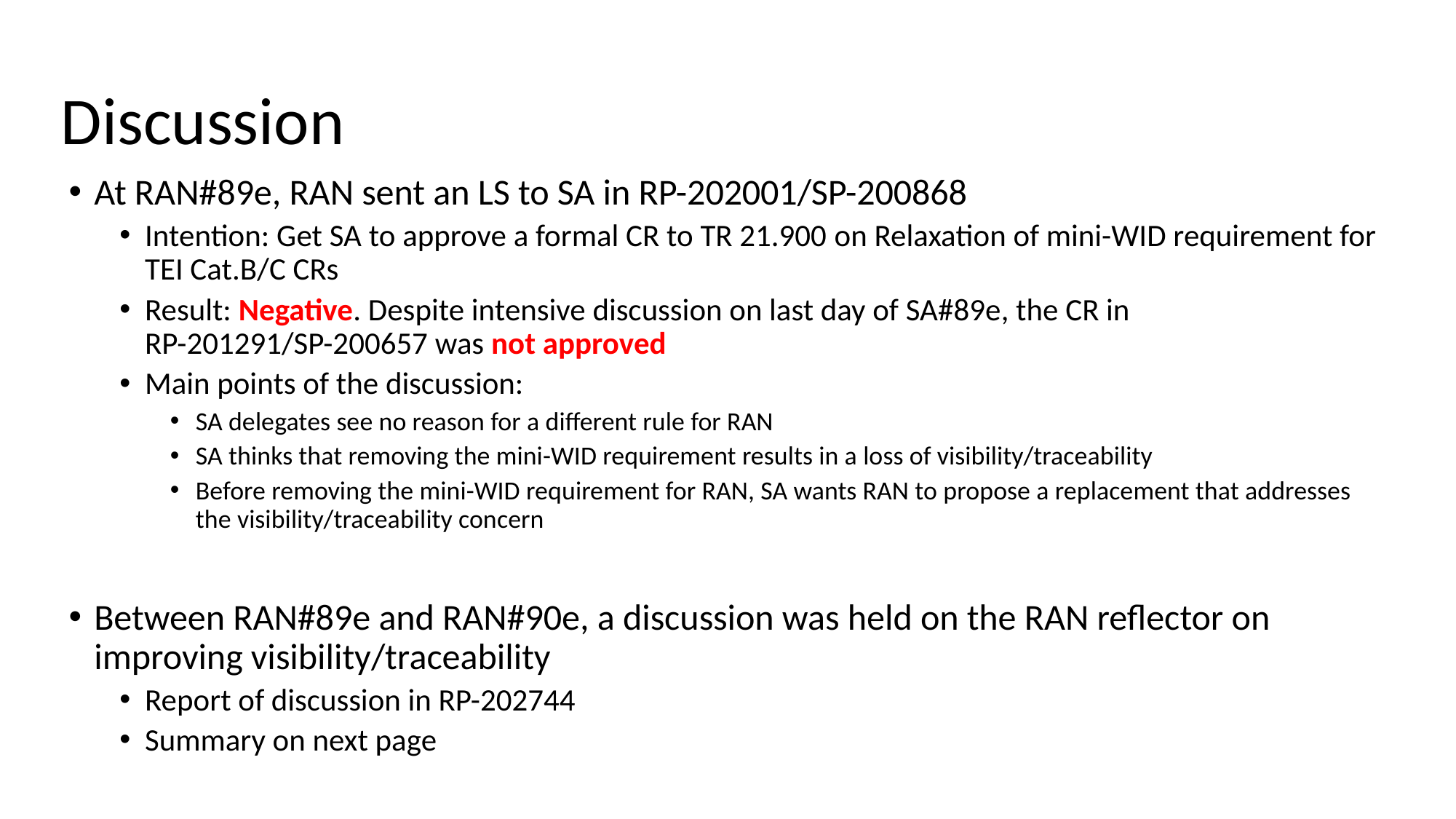

# Discussion
At RAN#89e, RAN sent an LS to SA in RP-202001/SP-200868
Intention: Get SA to approve a formal CR to TR 21.900 on Relaxation of mini-WID requirement for TEI Cat.B/C CRs
Result: Negative. Despite intensive discussion on last day of SA#89e, the CR in
RP-201291/SP-200657 was not approved
Main points of the discussion:
SA delegates see no reason for a different rule for RAN
SA thinks that removing the mini-WID requirement results in a loss of visibility/traceability
Before removing the mini-WID requirement for RAN, SA wants RAN to propose a replacement that addresses the visibility/traceability concern

Between RAN#89e and RAN#90e, a discussion was held on the RAN reflector on improving visibility/traceability
Report of discussion in RP-202744
Summary on next page